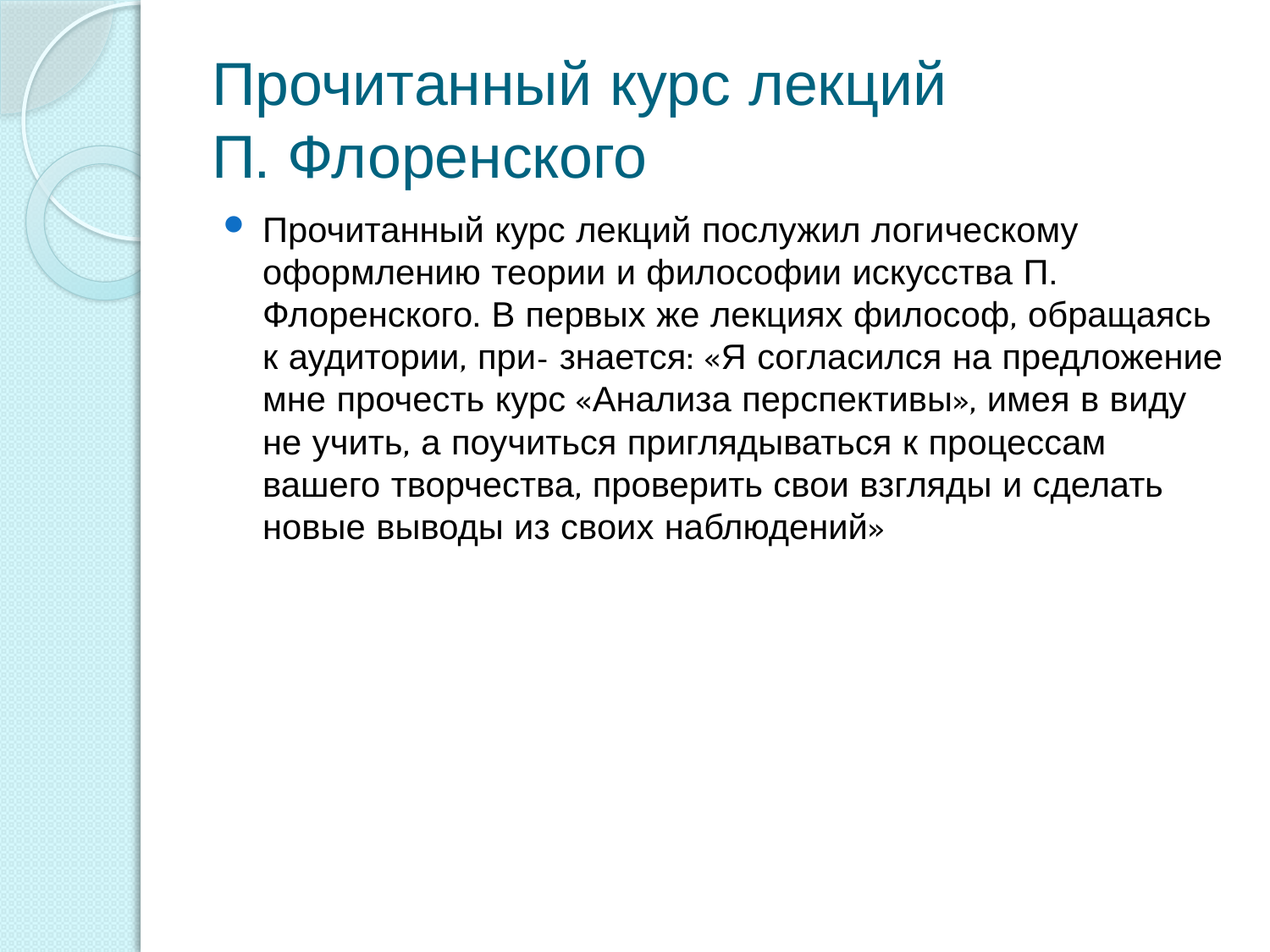

# Прочитанный курс лекций П. Флоренского
Прочитанный курс лекций послужил логическому оформлению теории и философии искусства П. Флоренского. В первых же лекциях философ, обращаясь к аудитории, при- знается: «Я согласился на предложение мне прочесть курс «Анализа перспективы», имея в виду не учить, а поучиться приглядываться к процессам вашего творчества, проверить свои взгляды и сделать новые выводы из своих наблюдений»